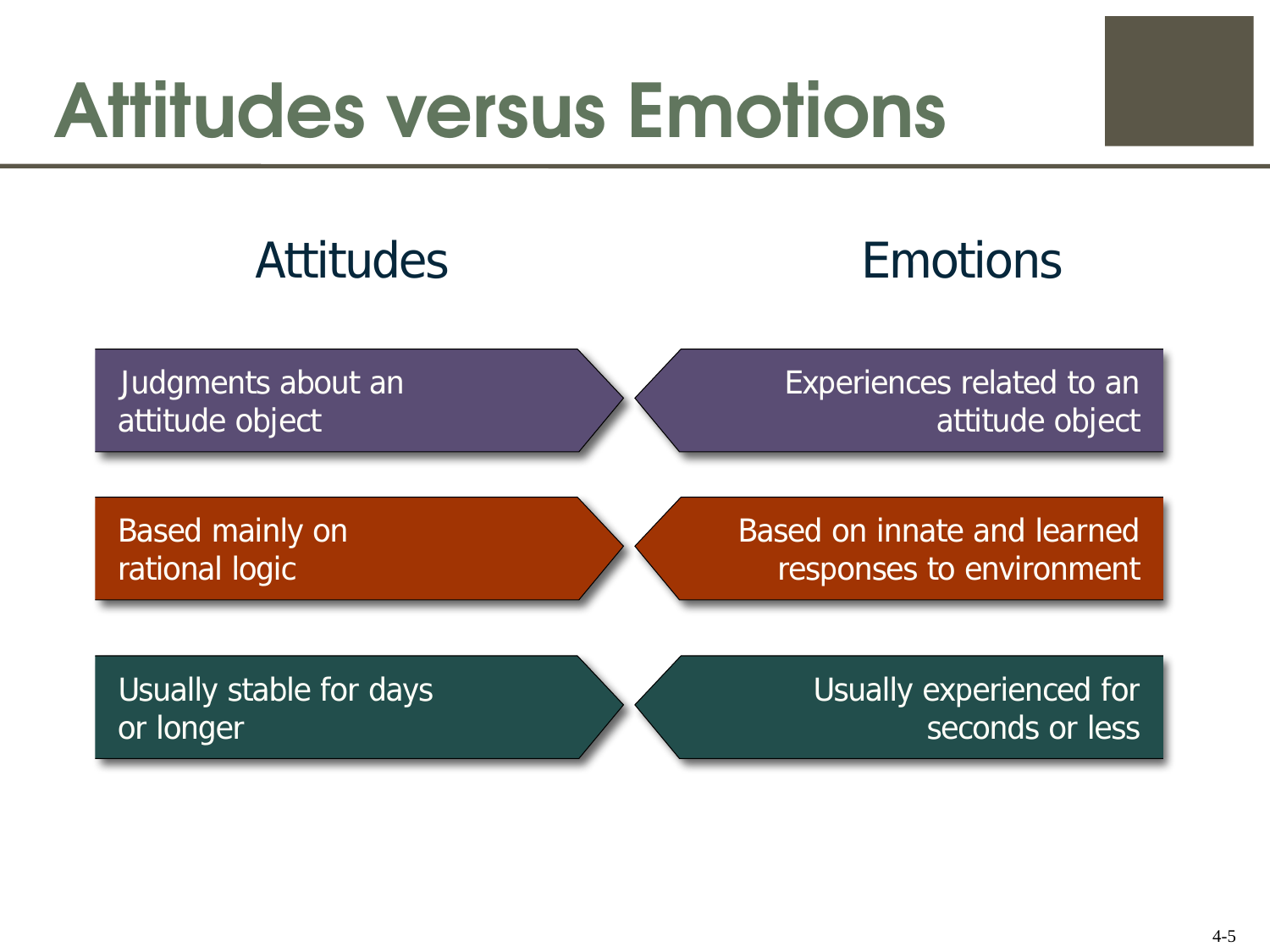

# Attitudes versus Emotions
Attitudes
Emotions
Judgments about an
attitude object
Experiences related to an
attitude object
Based mainly on
rational logic
Based on innate and learned responses to environment
Usually stable for days
or longer
Usually experienced for
seconds or less